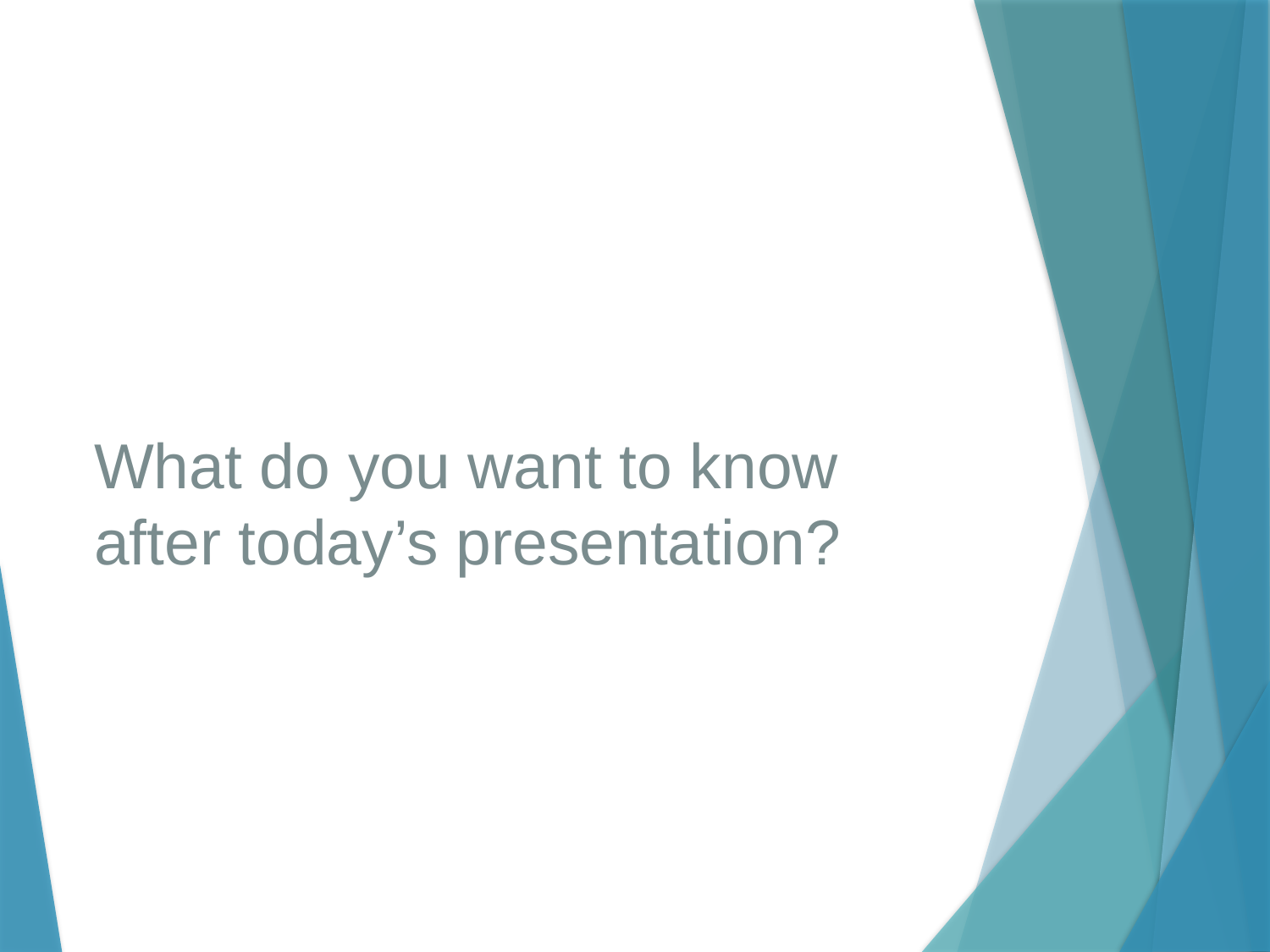

# What do you want to know after today’s presentation?